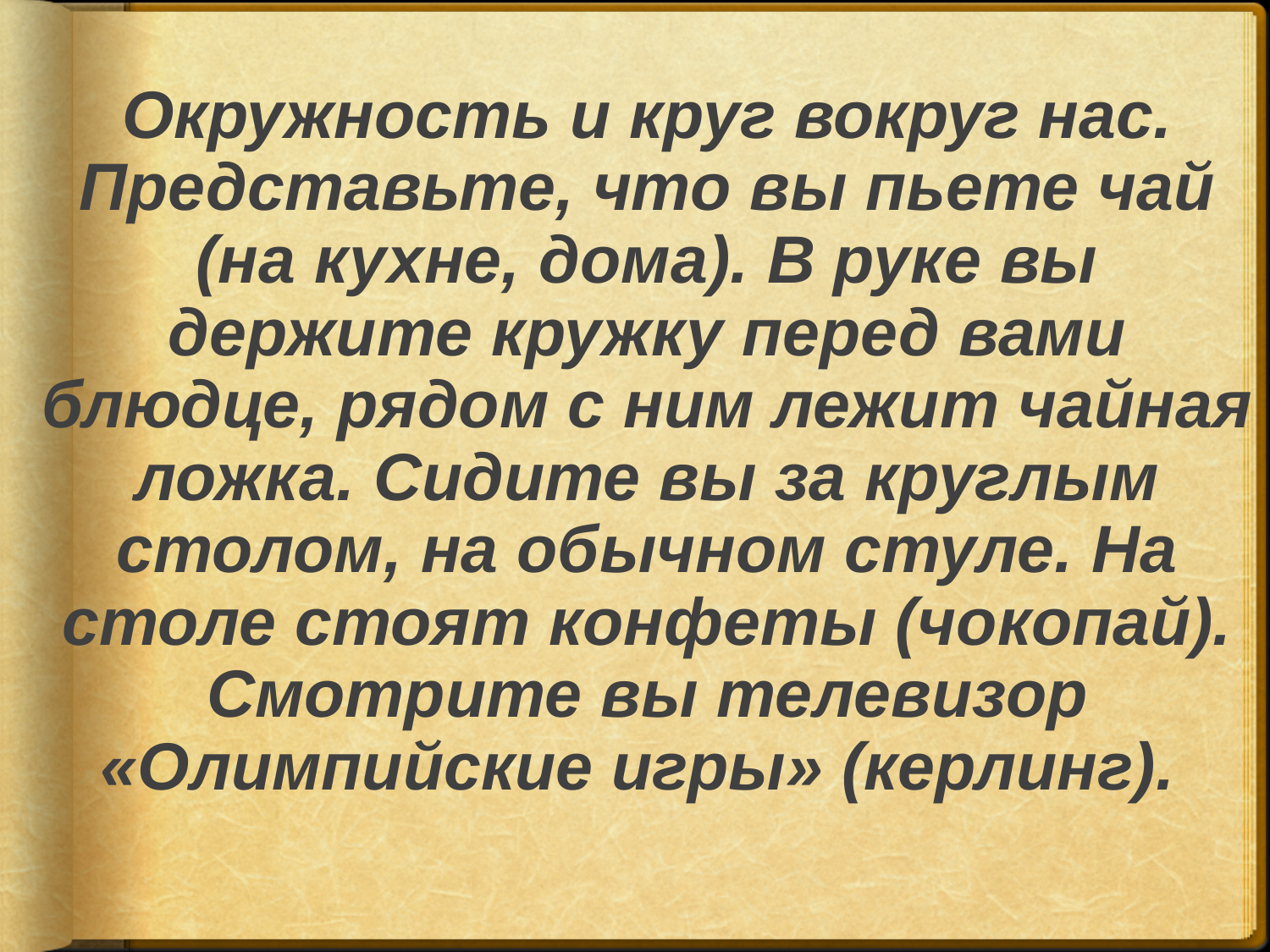

# Окружность и круг вокруг нас. Представьте, что вы пьете чай (на кухне, дома). В руке вы держите кружку перед вами блюдце, рядом с ним лежит чайная ложка. Сидите вы за круглым столом, на обычном стуле. На столе стоят конфеты (чокопай). Смотрите вы телевизор «Олимпийские игры» (керлинг).